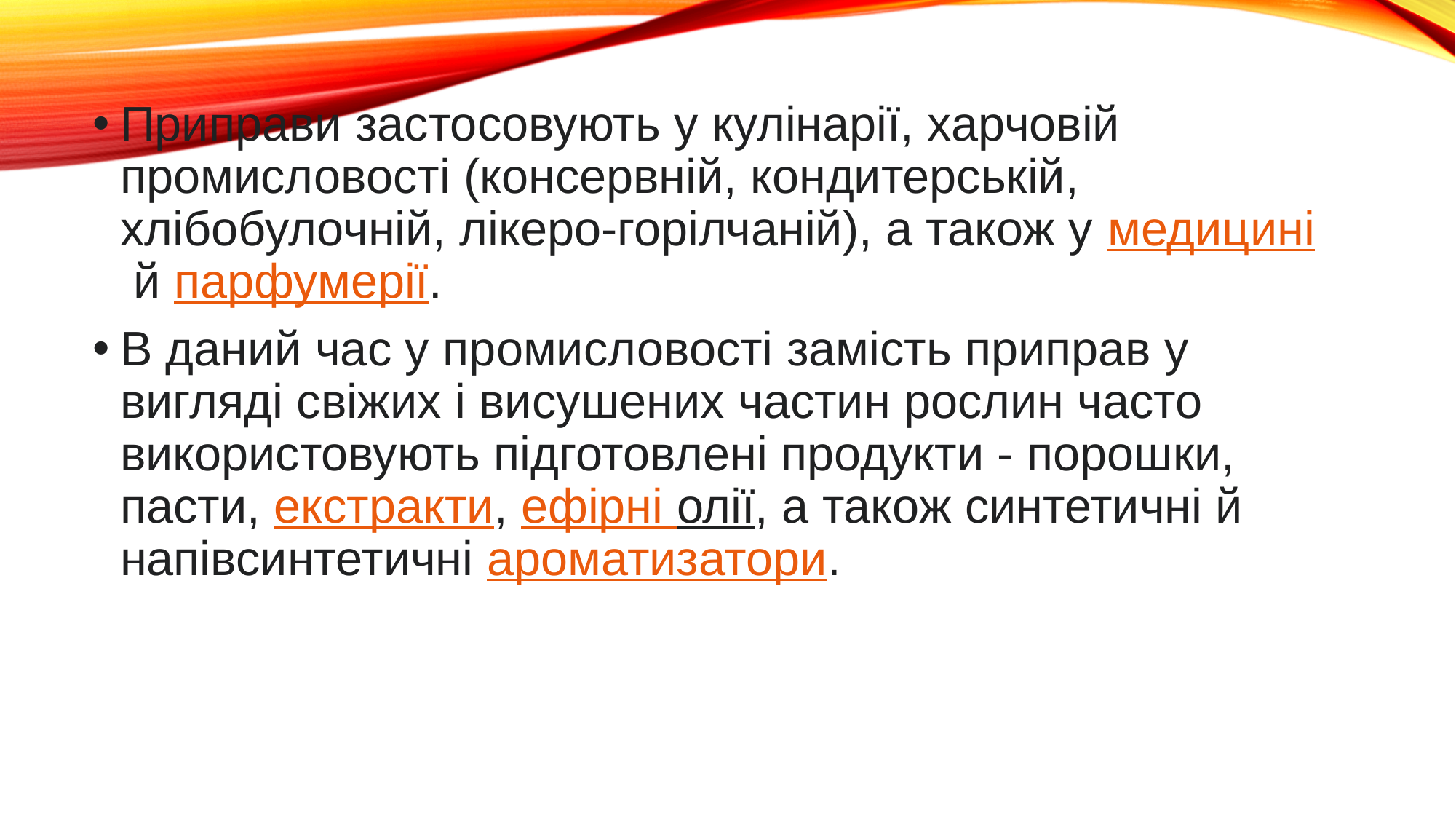

Приправи застосовують у кулінарії, харчовій промисловості (консервній, кондитерській, хлібобулочній, лікеро-горілчаній), а також у медицині й парфумерії.
В даний час у промисловості замість приправ у вигляді свіжих і висушених частин рослин часто використовують підготовлені продукти - порошки, пасти, екстракти, ефірні олії, а також синтетичні й напівсинтетичні ароматизатори.